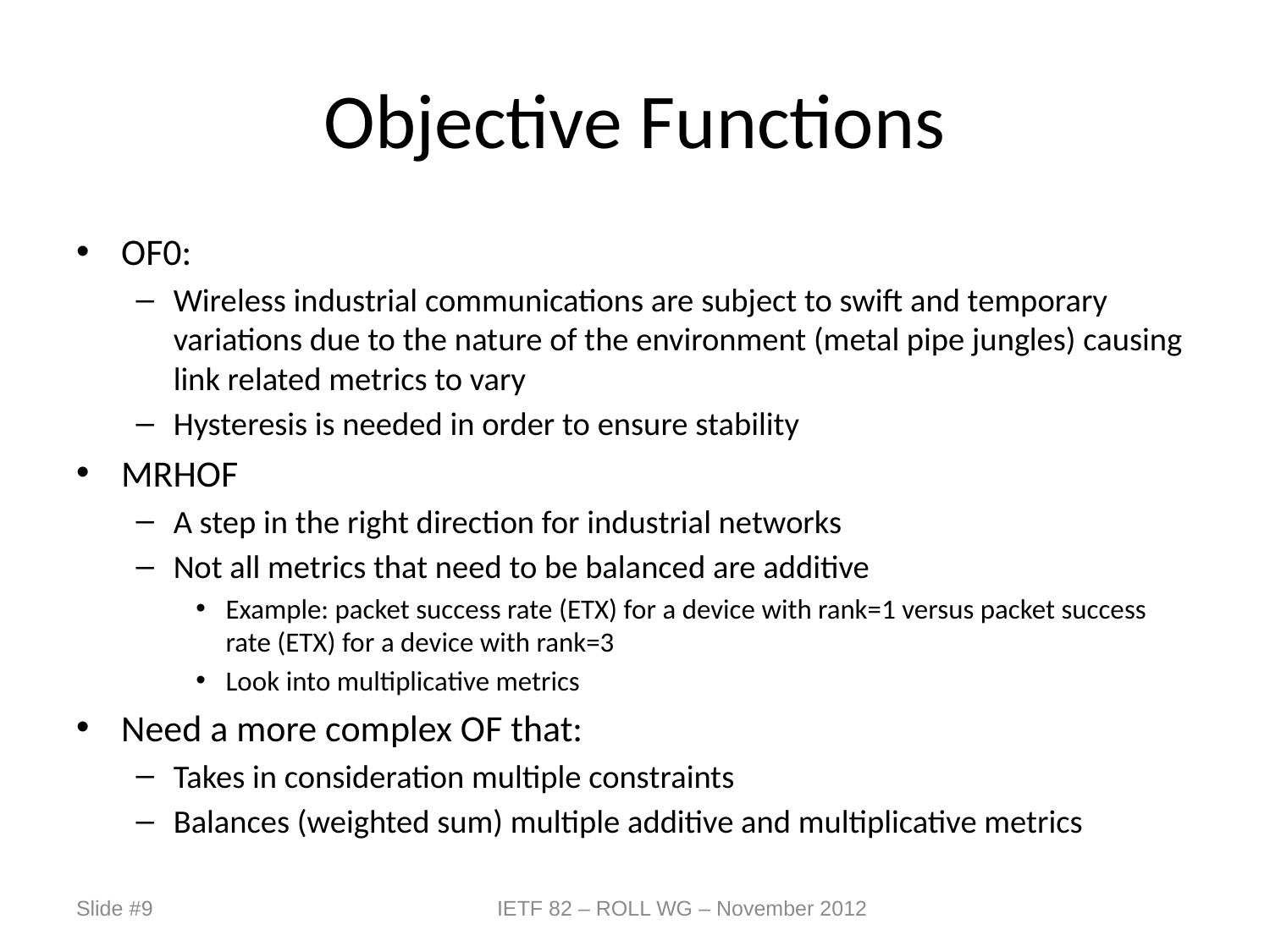

# Objective Functions
OF0:
Wireless industrial communications are subject to swift and temporary variations due to the nature of the environment (metal pipe jungles) causing link related metrics to vary
Hysteresis is needed in order to ensure stability
MRHOF
A step in the right direction for industrial networks
Not all metrics that need to be balanced are additive
Example: packet success rate (ETX) for a device with rank=1 versus packet success rate (ETX) for a device with rank=3
Look into multiplicative metrics
Need a more complex OF that:
Takes in consideration multiple constraints
Balances (weighted sum) multiple additive and multiplicative metrics

Slide #9
IETF 82 – ROLL WG – November 2012